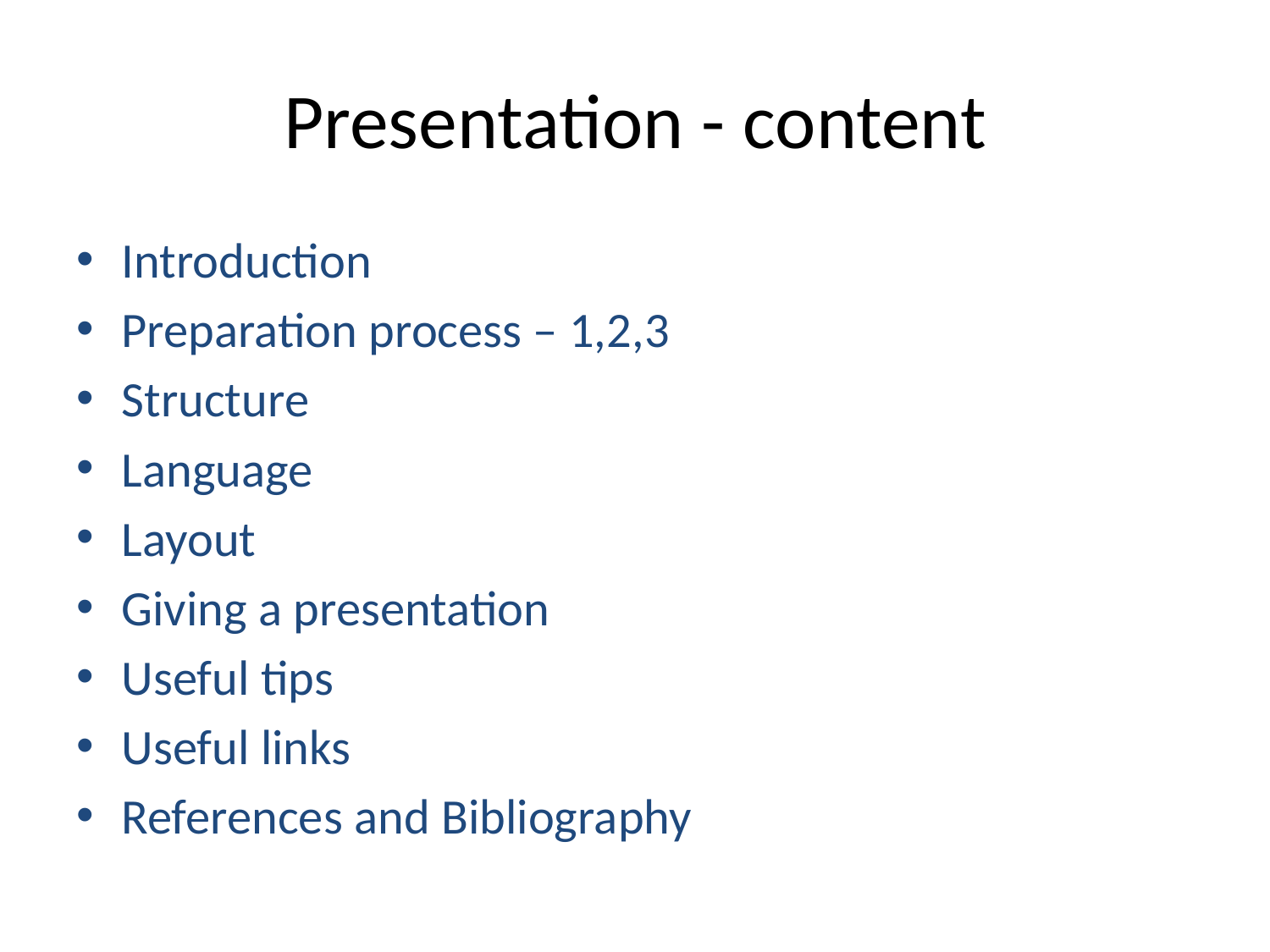

# Presentation - content
Introduction
Preparation process – 1,2,3
Structure
Language
Layout
Giving a presentation
Useful tips
Useful links
References and Bibliography